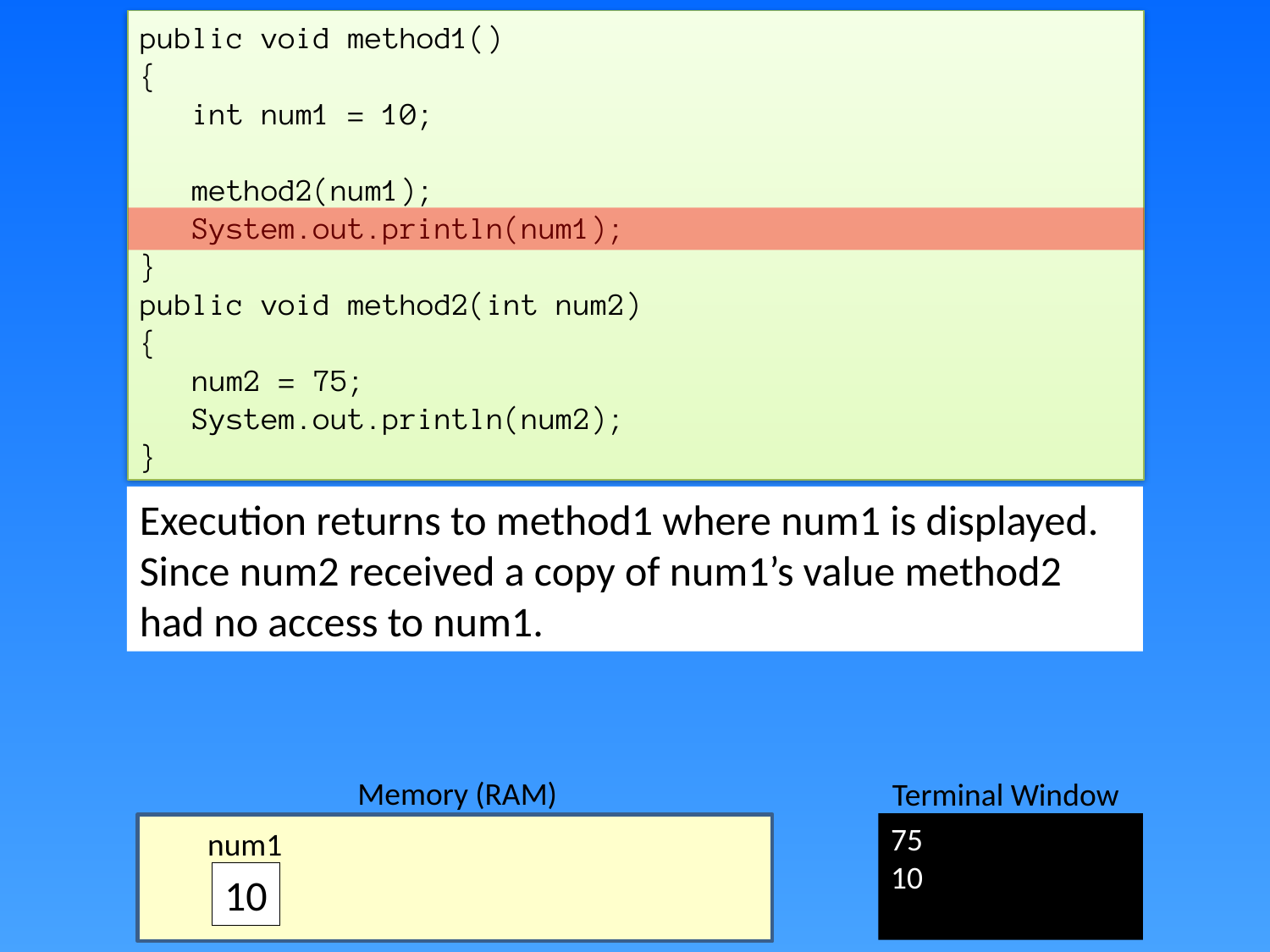

public void method1()
{
   int num1 = 10;

   method2(num1);
   System.out.println(num1);
}
public void method2(int num2)
{
   num2 = 75;
   System.out.println(num2);
}

Execution returns to method1 where num1 is displayed.
Since num2 received a copy of num1’s value method2 had no access to num1.
Memory (RAM)
Terminal Window
75
10

num1
10